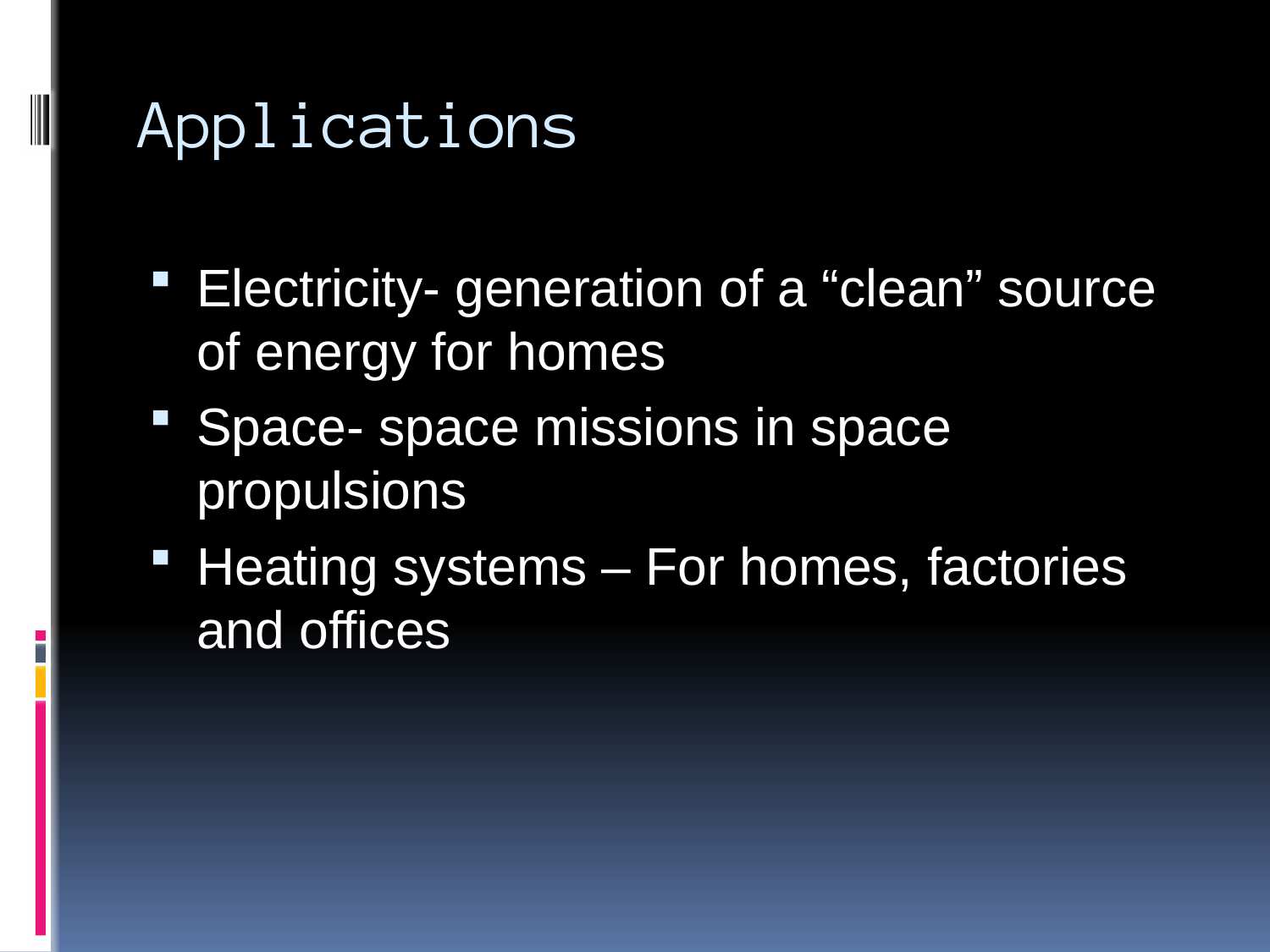

# Applications
Electricity- generation of a “clean” source of energy for homes
Space- space missions in space propulsions
Heating systems – For homes, factories and offices